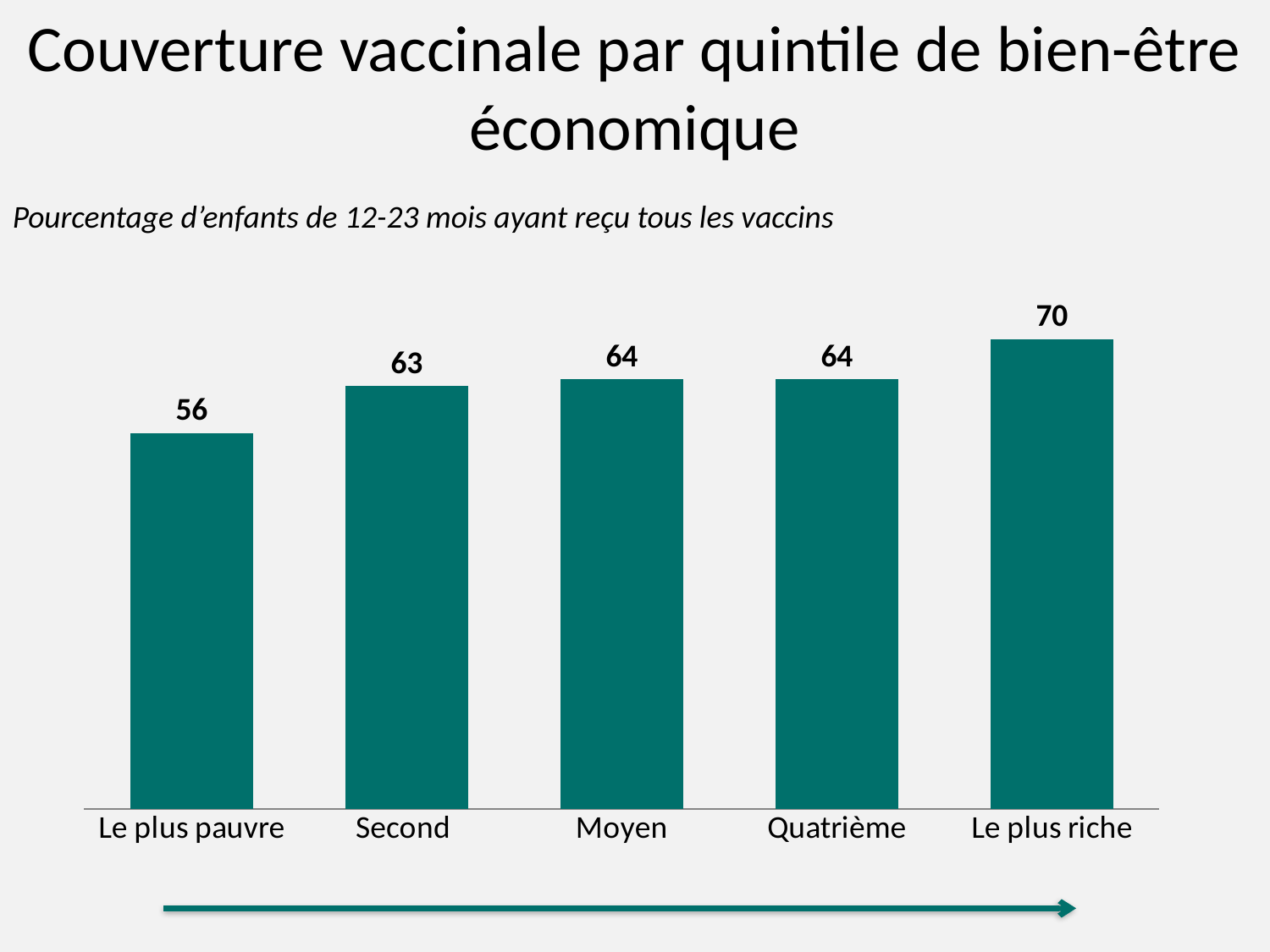

# Couverture vaccinale par quintile de bien-être économique
Pourcentage d’enfants de 12-23 mois ayant reçu tous les vaccins

### Chart

| Category | Series 1 |
|---|---|
| Le plus pauvre | 56.0 |
| Second  | 63.0 |
| Moyen | 64.0 |
| Quatrième | 64.0 |
| Le plus riche | 70.0 |